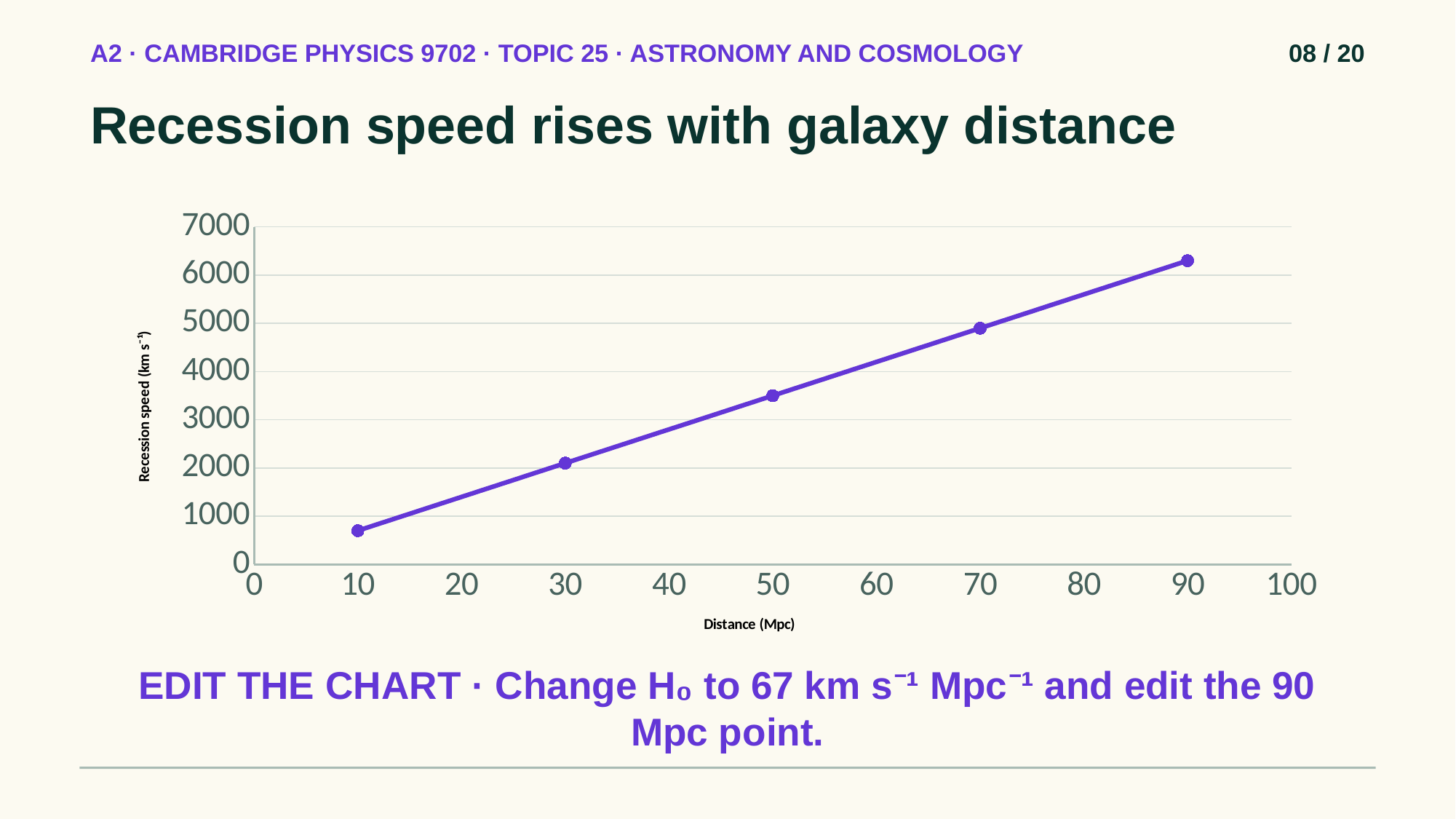

A2 · CAMBRIDGE PHYSICS 9702 · TOPIC 25 · ASTRONOMY AND COSMOLOGY
08 / 20
Recession speed rises with galaxy distance

### Chart

| Category |  |
|---|---|
EDIT THE CHART · Change H₀ to 67 km s⁻¹ Mpc⁻¹ and edit the 90 Mpc point.